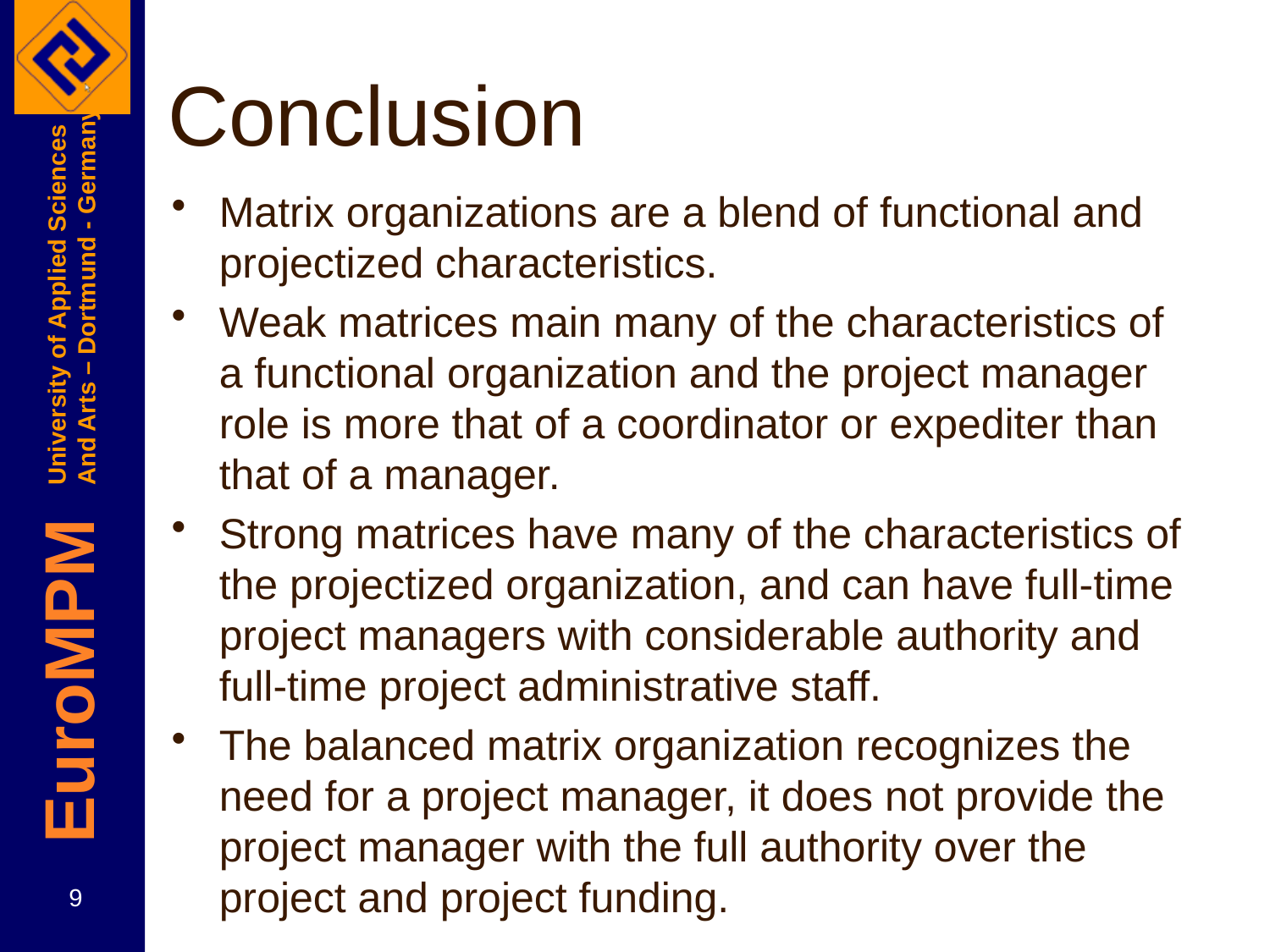

# Conclusion
Matrix organizations are a blend of functional and projectized characteristics.
Weak matrices main many of the characteristics of a functional organization and the project manager role is more that of a coordinator or expediter than that of a manager.
Strong matrices have many of the characteristics of the projectized organization, and can have full-time project managers with considerable authority and full-time project administrative staff.
The balanced matrix organization recognizes the need for a project manager, it does not provide the project manager with the full authority over the project and project funding.
9